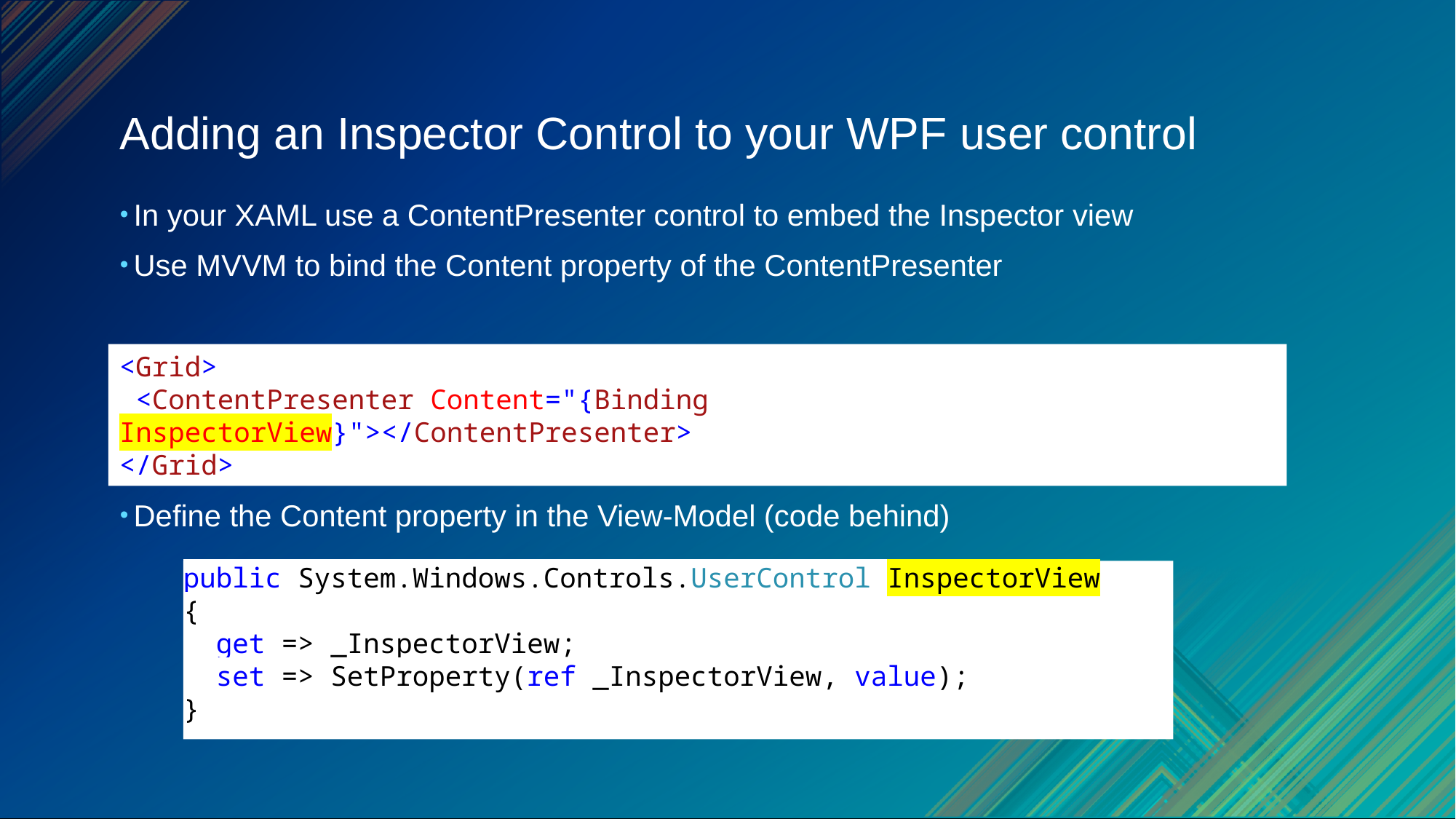

# Adding an Inspector Control to your WPF user control
In your XAML use a ContentPresenter control to embed the Inspector view
Use MVVM to bind the Content property of the ContentPresenter

Define the Content property in the View-Model (code behind)

<Grid>
 <ContentPresenter Content="{Binding InspectorView}"></ContentPresenter>
</Grid>
public System.Windows.Controls.UserControl InspectorView
{
  get => _InspectorView;
  set => SetProperty(ref _InspectorView, value);
}